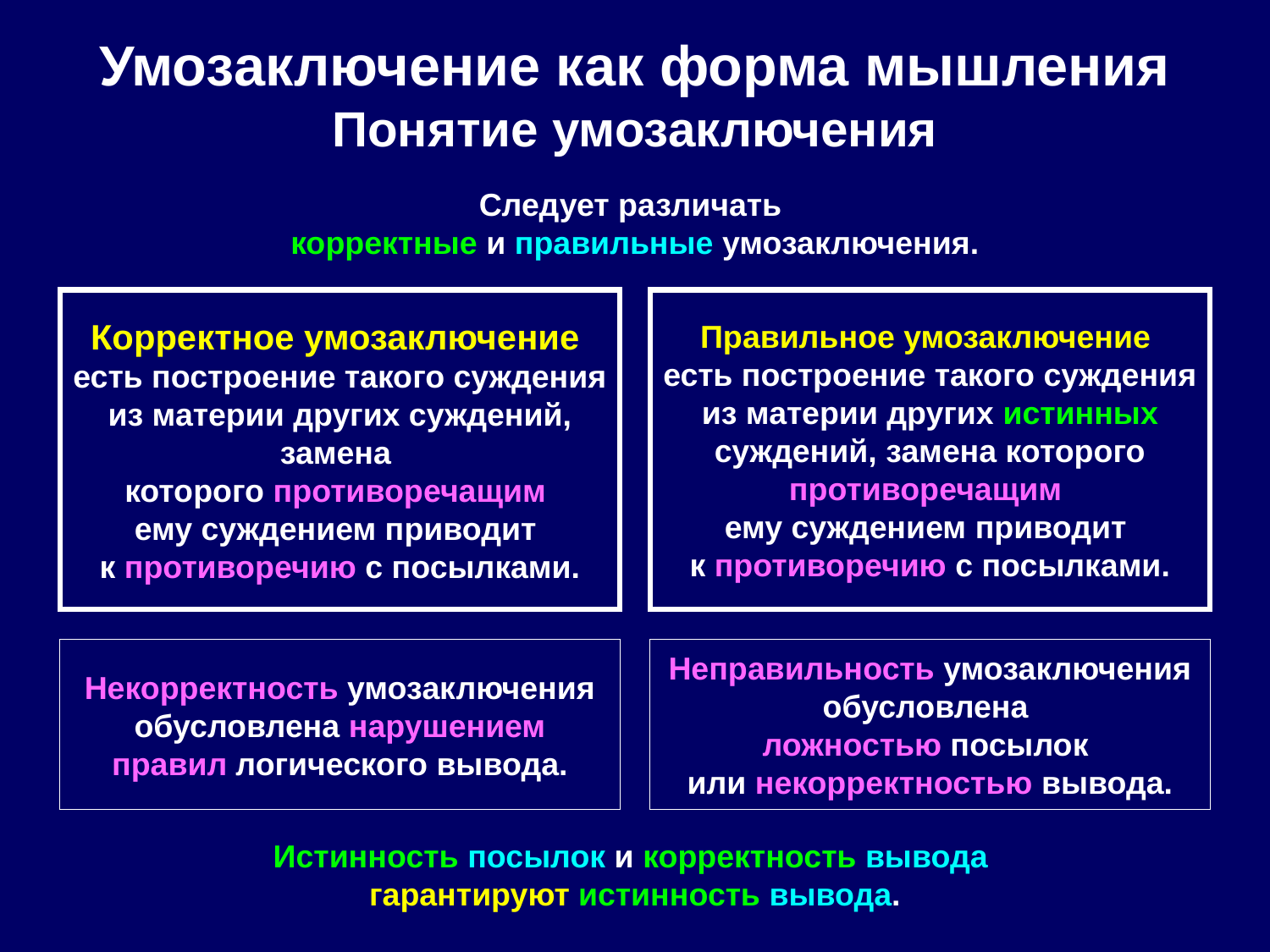

# Умозаключение как форма мышления Понятие умозаключения
Следует различать
корректные и правильные умозаключения.
Корректное умозаключение
есть построение такого суждения из материи других суждений, замена
которого противоречащим
ему суждением приводит
к противоречию с посылками.
Правильное умозаключение
есть построение такого суждения из материи других истинных суждений, замена которого противоречащим
ему суждением приводит
к противоречию с посылками.
Некорректность умозаключения обусловлена нарушением правил логического вывода.
Неправильность умозаключения обусловлена
ложностью посылок
или некорректностью вывода.
Истинность посылок и корректность вывода
гарантируют истинность вывода.